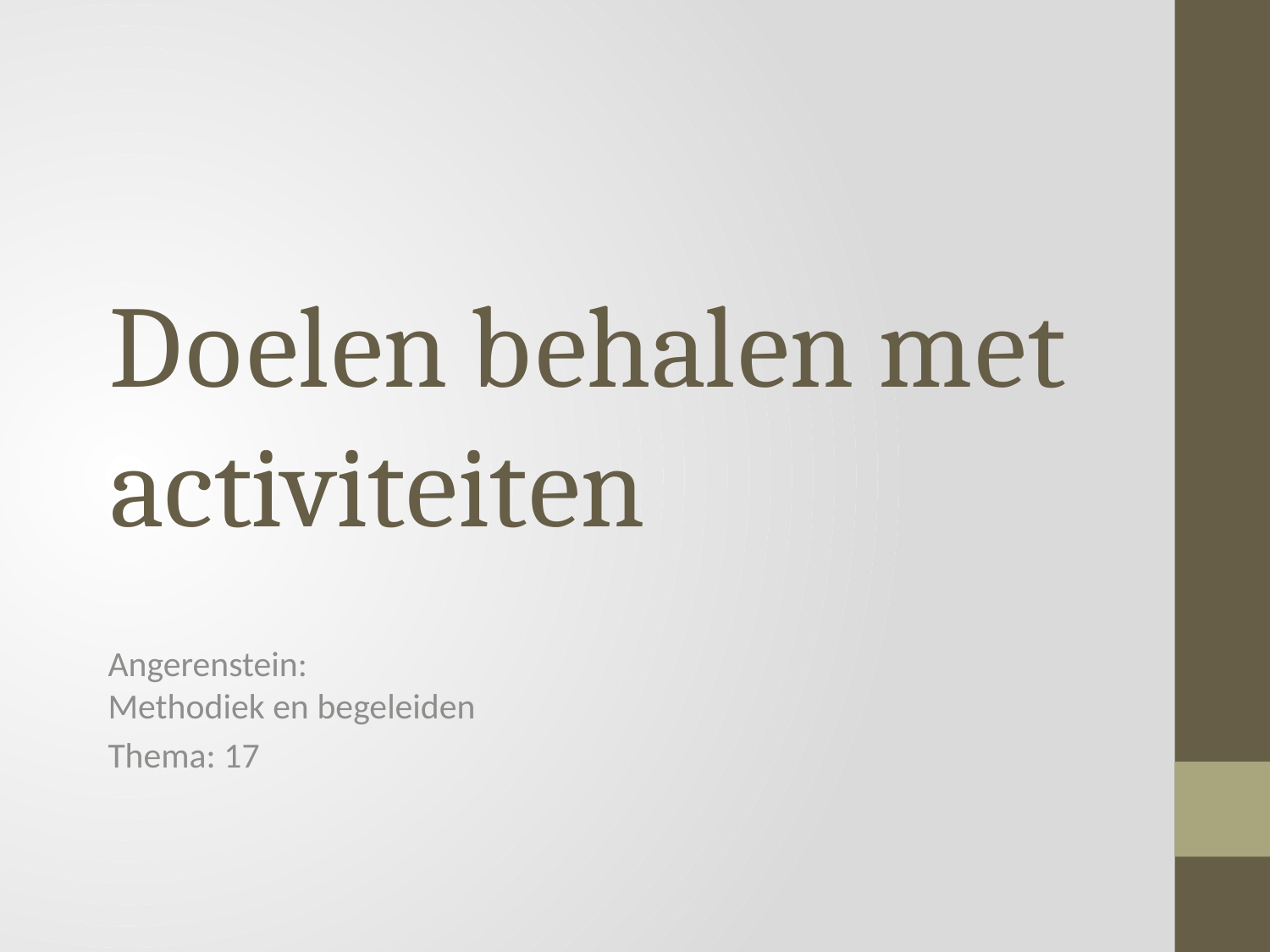

# Doelen behalen met activiteiten
Angerenstein:
Methodiek en begeleiden
Thema: 17